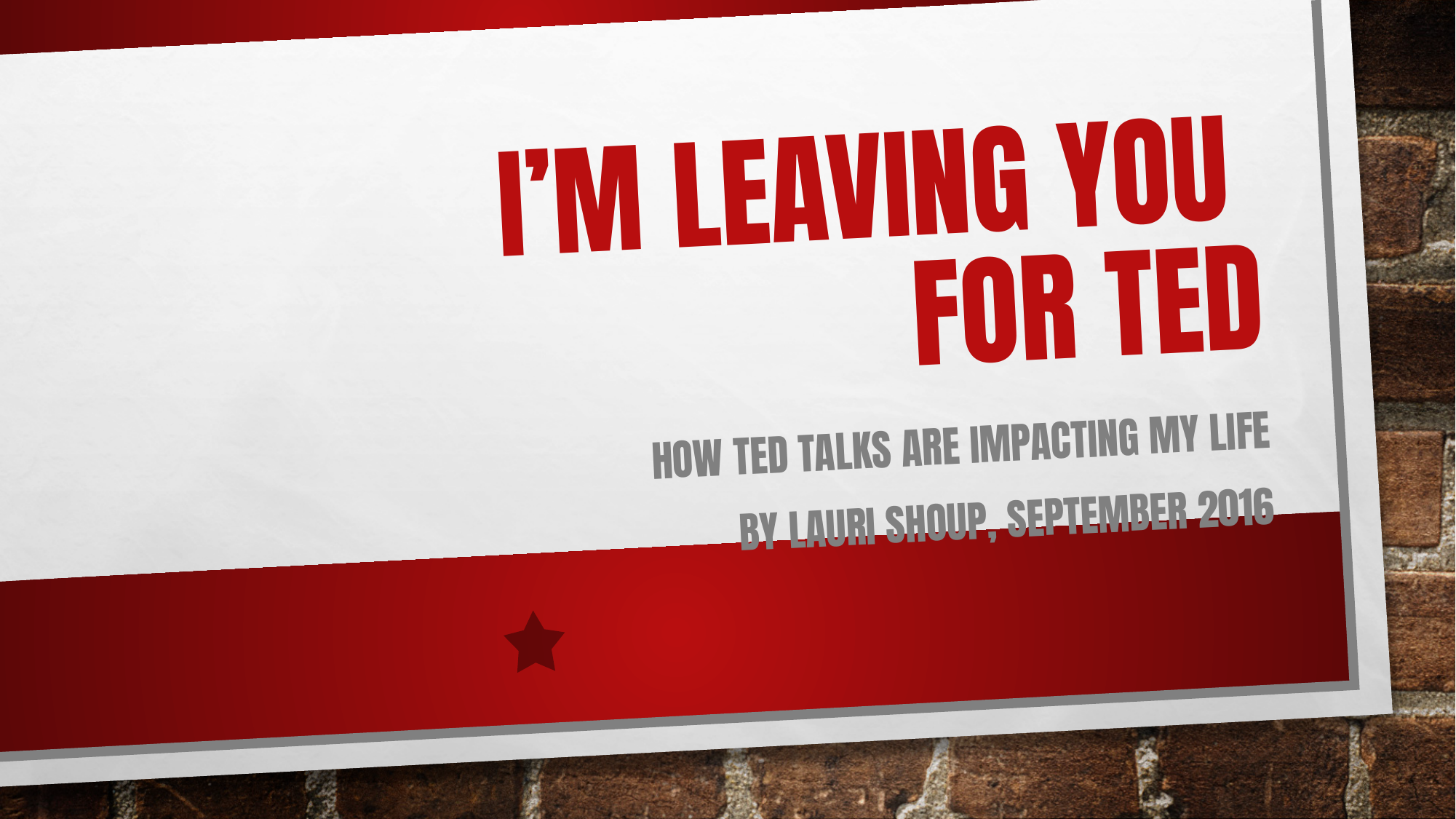

# I’m Leaving you for ted
How Ted Talks are impacting my life
By Lauri Shoup, September 2016